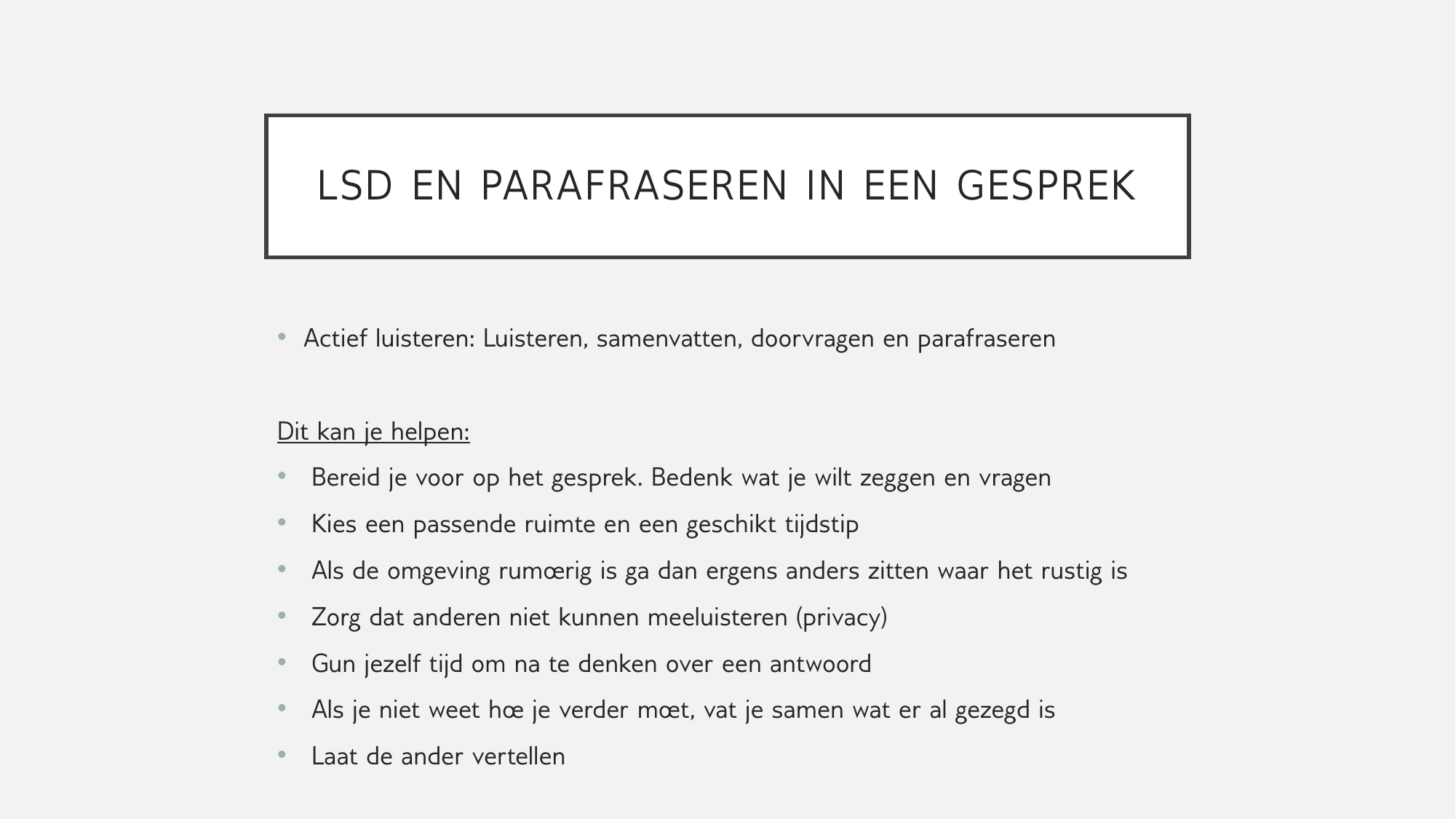

# Lsd en parafraseren in een gesprek
Actief luisteren: Luisteren, samenvatten, doorvragen en parafraseren

Dit kan je helpen:
 Bereid je voor op het gesprek. Bedenk wat je wilt zeggen en vragen
 Kies een passende ruimte en een geschikt tijdstip
 Als de omgeving rumoerig is ga dan ergens anders zitten waar het rustig is
 Zorg dat anderen niet kunnen meeluisteren (privacy)
 Gun jezelf tijd om na te denken over een antwoord
 Als je niet weet hoe je verder moet, vat je samen wat er al gezegd is
 Laat de ander vertellen